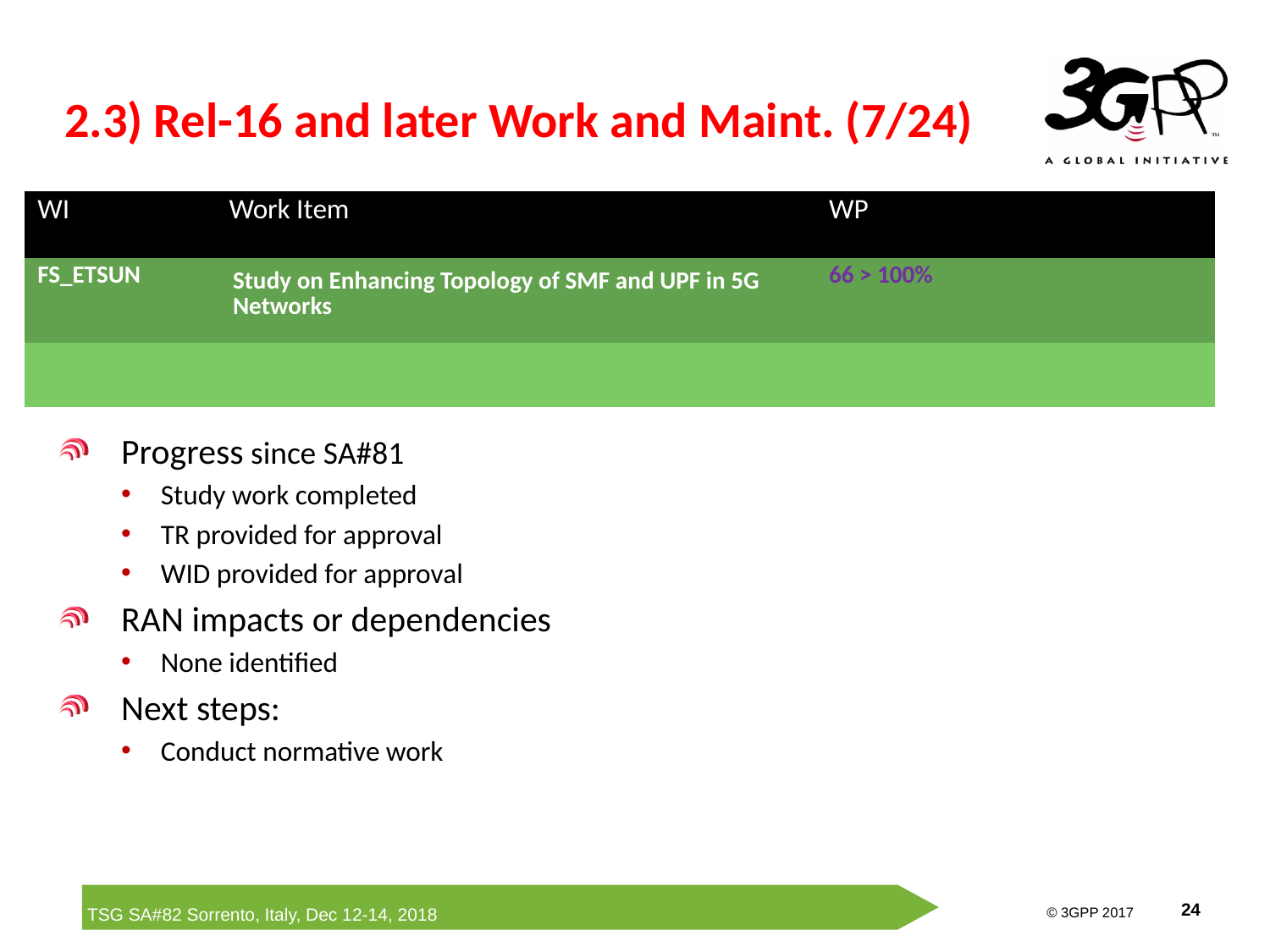

# 2.3) Rel-16 and later Work and Maint. (7/24)
| WI | Work Item | WP |  |  |
| --- | --- | --- | --- | --- |
| FS\_ETSUN | Study on Enhancing Topology of SMF and UPF in 5G Networks | 66 > 100% |  |  |
|  |  |  |  |  |
Progress since SA#81
Study work completed
TR provided for approval
WID provided for approval
RAN impacts or dependencies
None identified
Next steps:
Conduct normative work